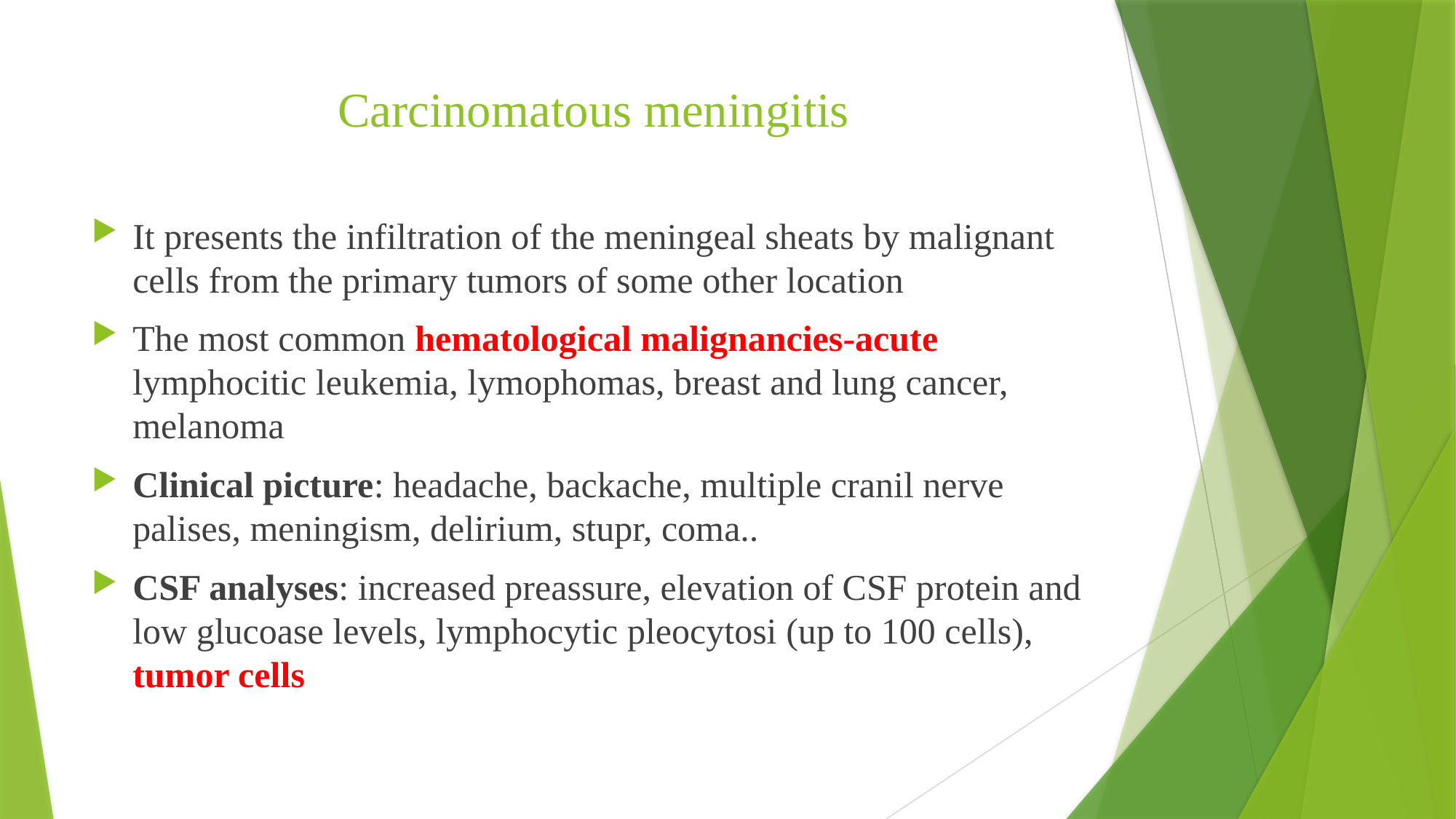

# Carcinomatous meningitis
It presents the infiltration of the meningeal sheats by malignant cells from the primary tumors of some other location
The most common hematological malignancies-acute lymphocitic leukemia, lymophomas, breast and lung cancer, melanoma
Clinical picture: headache, backache, multiple cranil nerve palises, meningism, delirium, stupr, coma..
CSF analyses: increased preassure, elevation of CSF protein and low glucoase levels, lymphocytic pleocytosi (up to 100 cells), tumor cells